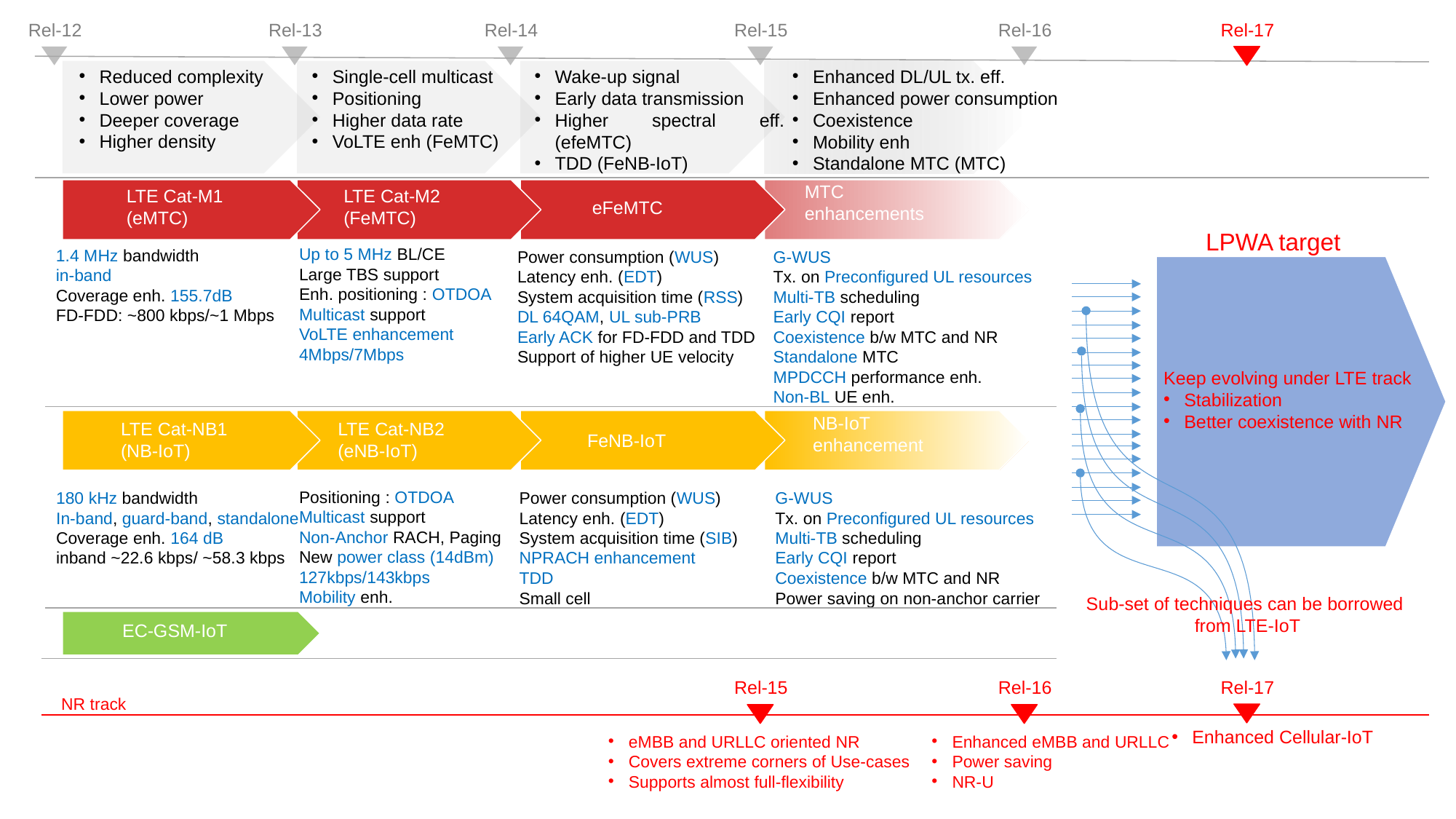

Rel-12
Rel-13
Rel-14
Rel-15
Rel-16
Rel-17

Reduced complexity
Lower power
Deeper coverage
Higher density
Single-cell multicast
Positioning
Higher data rate
VoLTE enh (FeMTC)
Wake-up signal
Early data transmission
Higher spectral eff. (efeMTC)
TDD (FeNB-IoT)
Enhanced DL/UL tx. eff.
Enhanced power consumption
Coexistence
Mobility enh
Standalone MTC (MTC)

MTC
enhancements
LTE Cat-M1
(eMTC)
LTE Cat-M2
(FeMTC)

eFeMTC
LPWA target
Up to 5 MHz BL/CE
Large TBS support
Enh. positioning : OTDOA
Multicast support
VoLTE enhancement
4Mbps/7Mbps
1.4 MHz bandwidth
in-band
Coverage enh. 155.7dB
FD-FDD: ~800 kbps/~1 Mbps
Power consumption (WUS)
Latency enh. (EDT)
System acquisition time (RSS)
DL 64QAM, UL sub-PRB
Early ACK for FD-FDD and TDD
Support of higher UE velocity
G-WUS
Tx. on Preconfigured UL resources
Multi-TB scheduling
Early CQI report
Coexistence b/w MTC and NR
Standalone MTC
MPDCCH performance enh.
Non-BL UE enh.

Keep evolving under LTE track
Stabilization
Better coexistence with NR
NB-IoT
enhancement

LTE Cat-NB1
(NB-IoT)
LTE Cat-NB2
(eNB-IoT)
FeNB-IoT
Positioning : OTDOA
Multicast support
Non-Anchor RACH, Paging
New power class (14dBm)
127kbps/143kbps
Mobility enh.
Power consumption (WUS)
Latency enh. (EDT)
System acquisition time (SIB)
NPRACH enhancement
TDD
Small cell
G-WUS
Tx. on Preconfigured UL resources
Multi-TB scheduling
Early CQI report
Coexistence b/w MTC and NR
Power saving on non-anchor carrier
180 kHz bandwidth
In-band, guard-band, standalone
Coverage enh. 164 dB
inband ~22.6 kbps/ ~58.3 kbps
Sub-set of techniques can be borrowed
from LTE-IoT

EC-GSM-IoT
Rel-17
Rel-15
Rel-16
NR track

Enhanced Cellular-IoT
eMBB and URLLC oriented NR
Covers extreme corners of Use-cases
Supports almost full-flexibility
Enhanced eMBB and URLLC
Power saving
NR-U